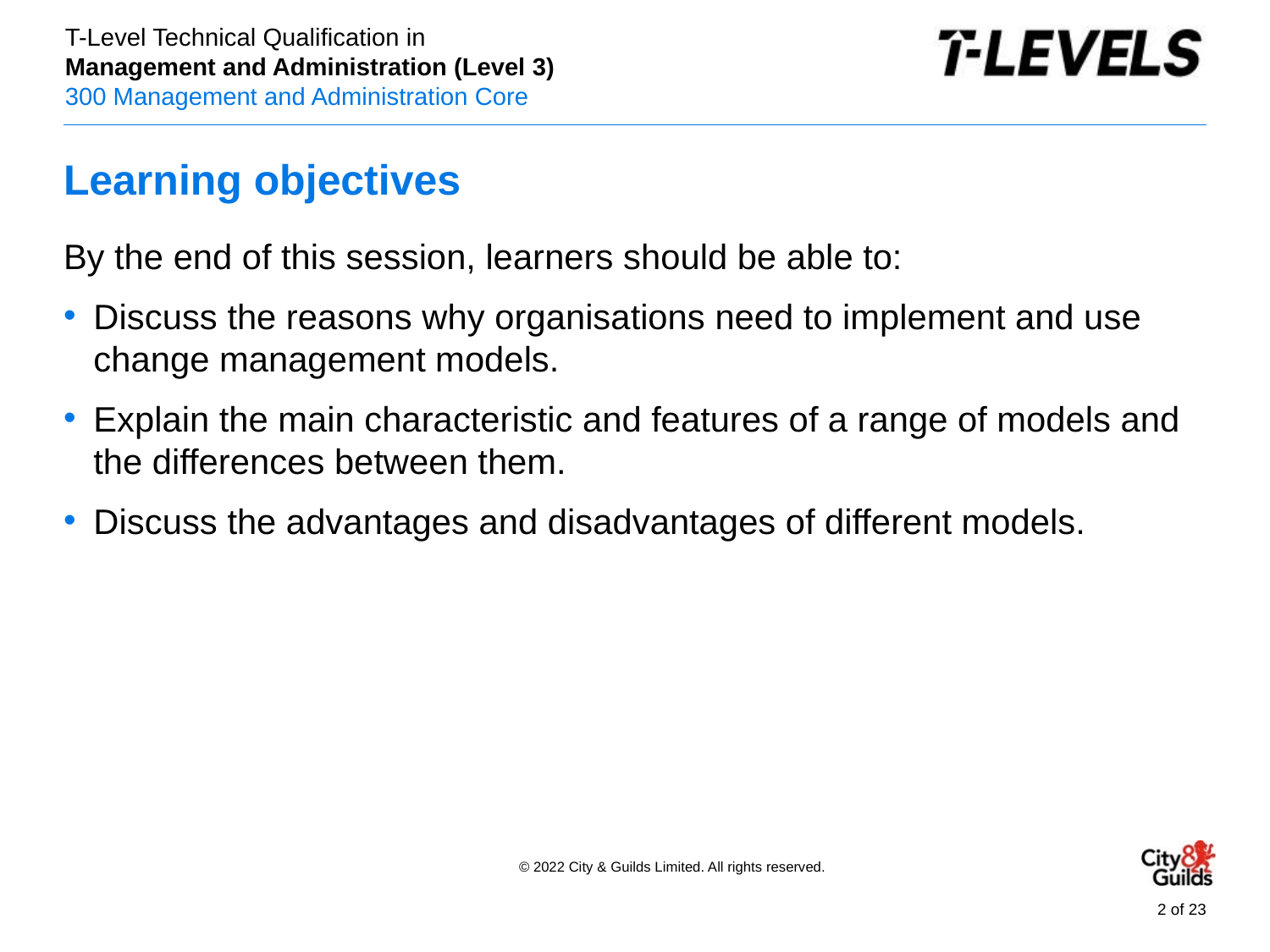

# Learning objectives
By the end of this session, learners should be able to:
Discuss the reasons why organisations need to implement and use change management models.
Explain the main characteristic and features of a range of models and the differences between them.
Discuss the advantages and disadvantages of different models.